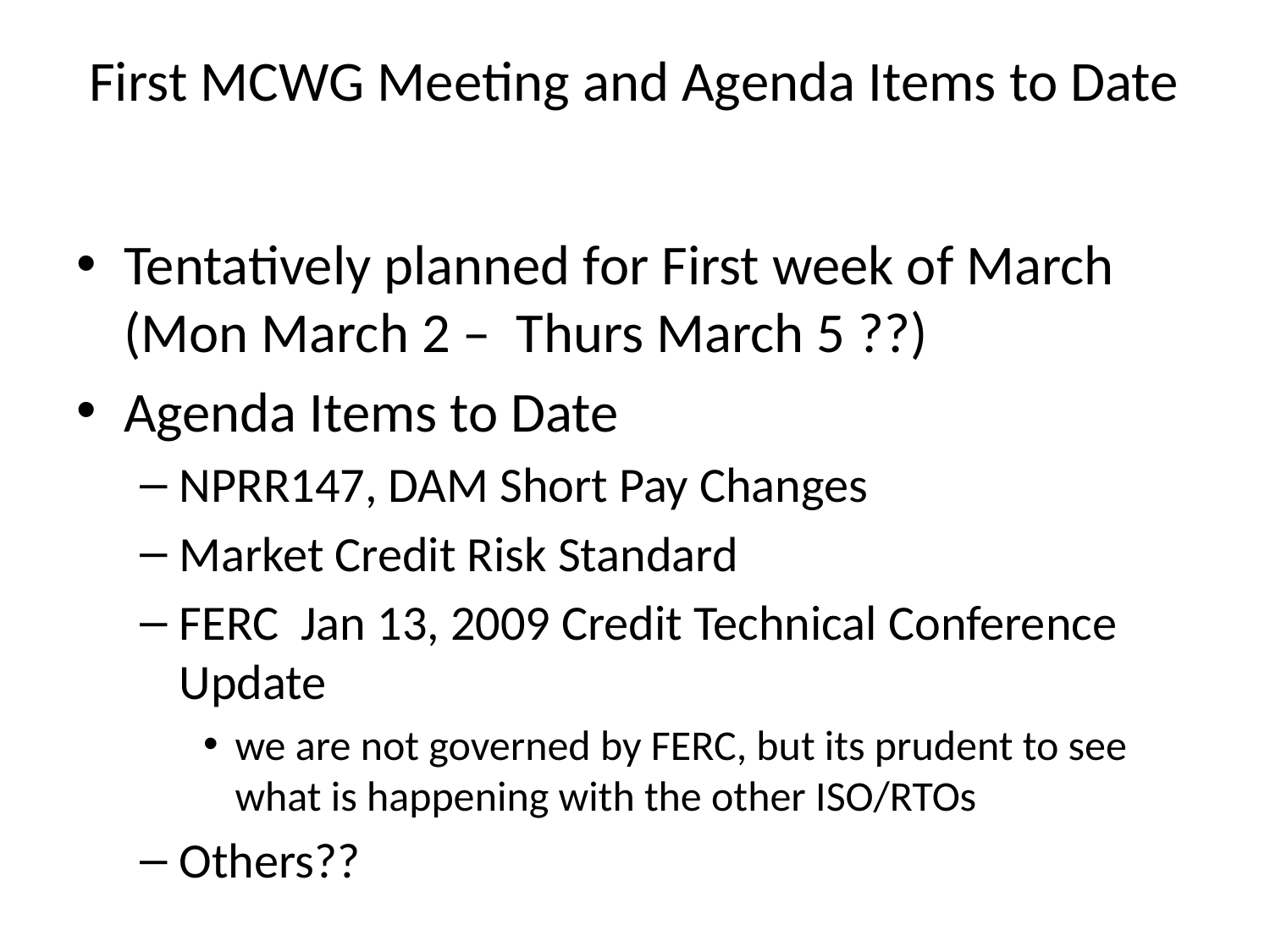

# First MCWG Meeting and Agenda Items to Date
Tentatively planned for First week of March (Mon March 2 –  Thurs March 5 ??)
Agenda Items to Date
NPRR147, DAM Short Pay Changes
Market Credit Risk Standard
FERC  Jan 13, 2009 Credit Technical Conference Update
we are not governed by FERC, but its prudent to see what is happening with the other ISO/RTOs
Others??